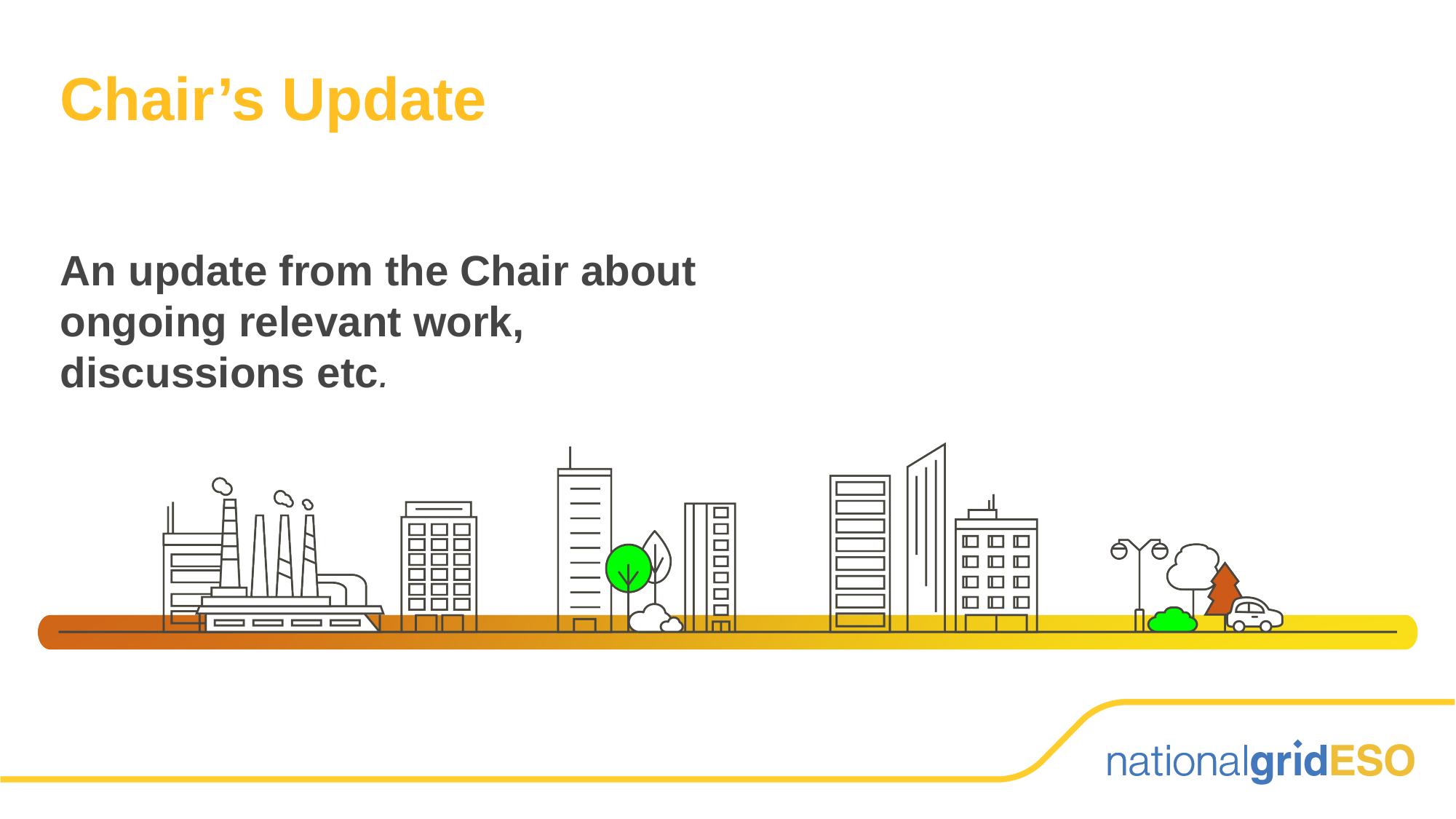

Chair’s Update
An update from the Chair about ongoing relevant work, discussions etc.